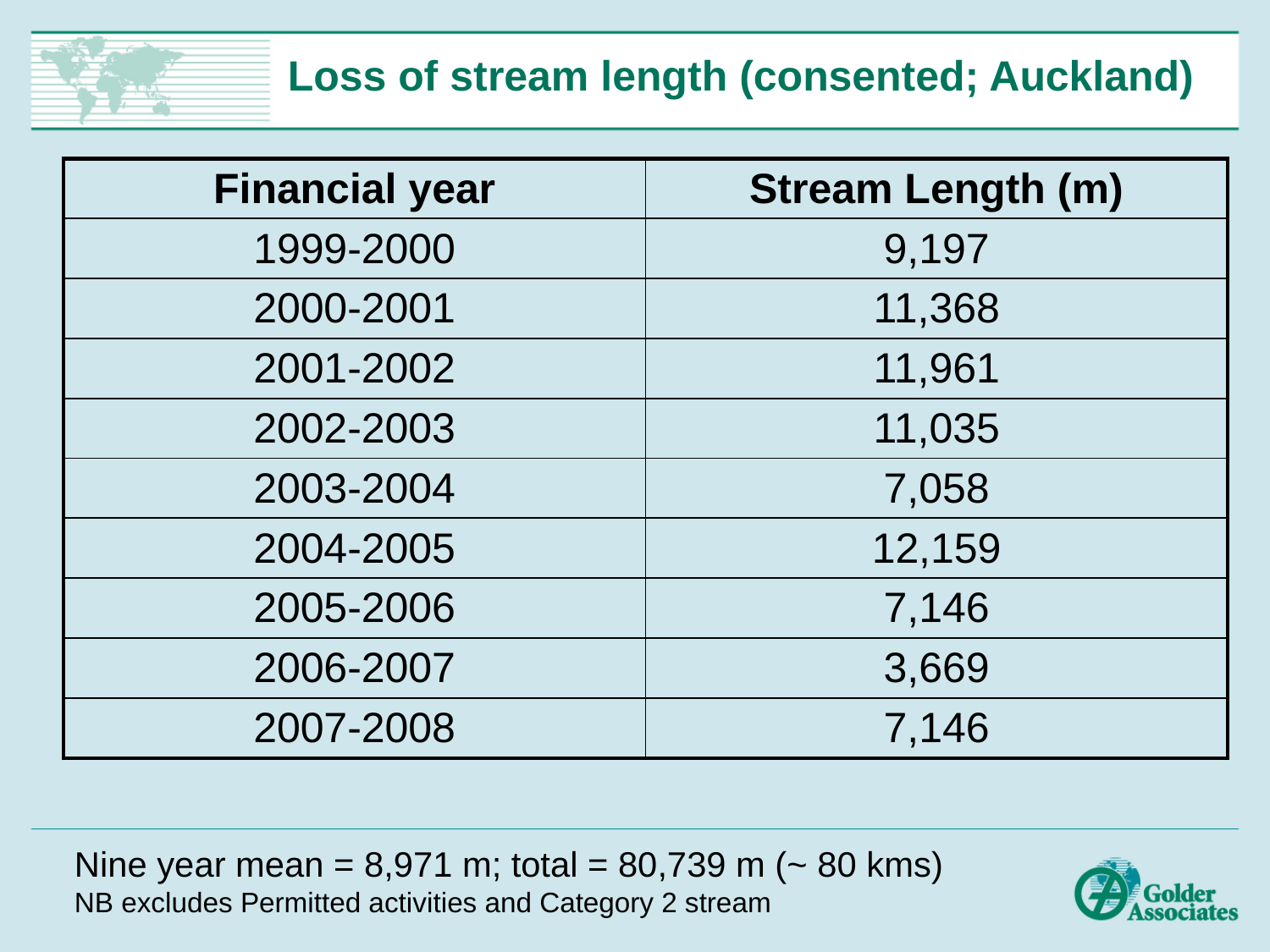

# Loss of stream length (consented; Auckland)
| Financial year | Stream Length (m) |
| --- | --- |
| 1999-2000 | 9,197 |
| 2000-2001 | 11,368 |
| 2001-2002 | 11,961 |
| 2002-2003 | 11,035 |
| 2003-2004 | 7,058 |
| 2004-2005 | 12,159 |
| 2005-2006 | 7,146 |
| 2006-2007 | 3,669 |
| 2007-2008 | 7,146 |
Nine year mean = 8,971 m; total = 80,739 m (~ 80 kms)
NB excludes Permitted activities and Category 2 stream